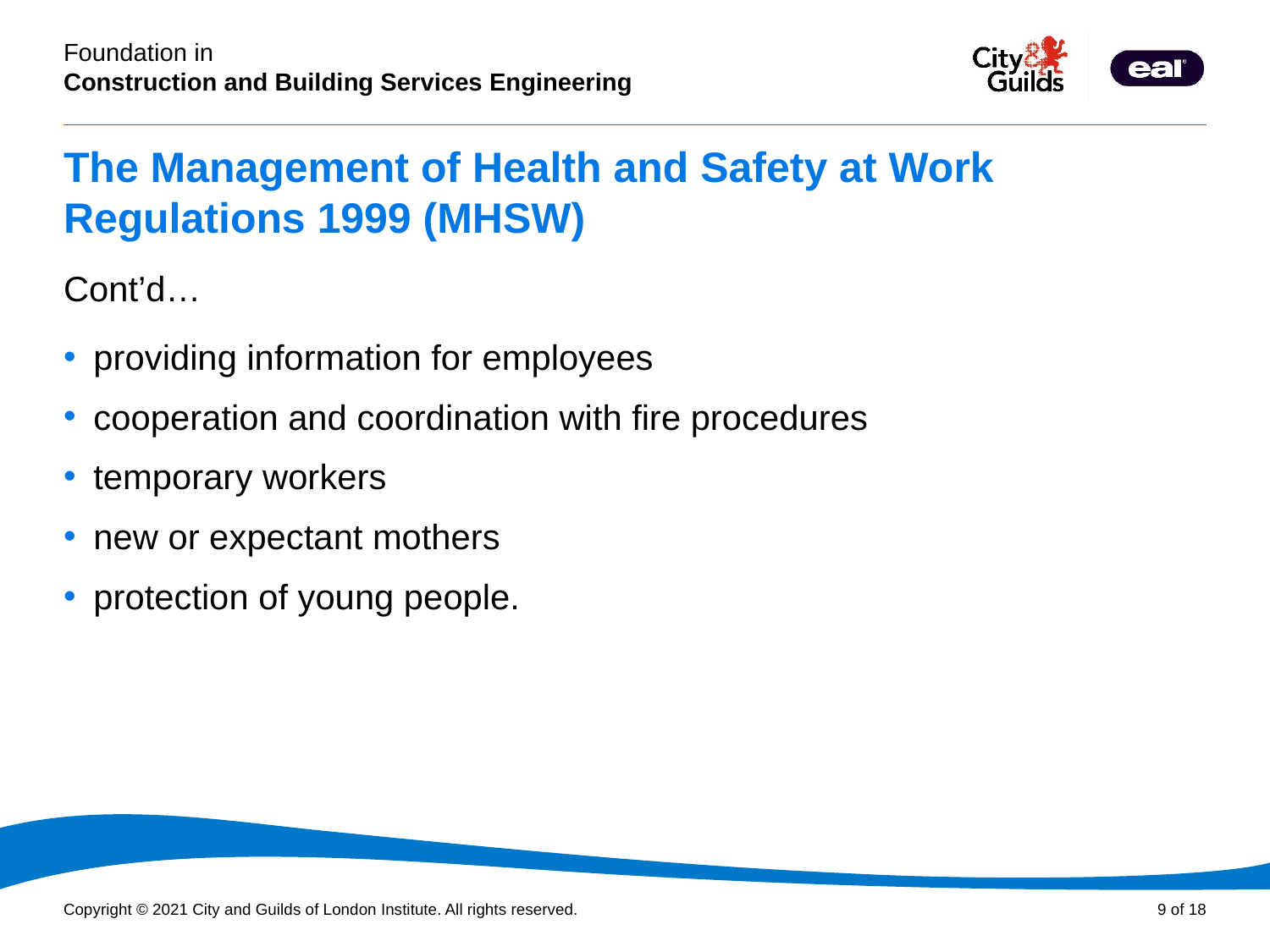

# The Management of Health and Safety at Work Regulations 1999 (MHSW)
Cont’d…
providing information for employees
cooperation and coordination with fire procedures
temporary workers
new or expectant mothers
protection of young people.